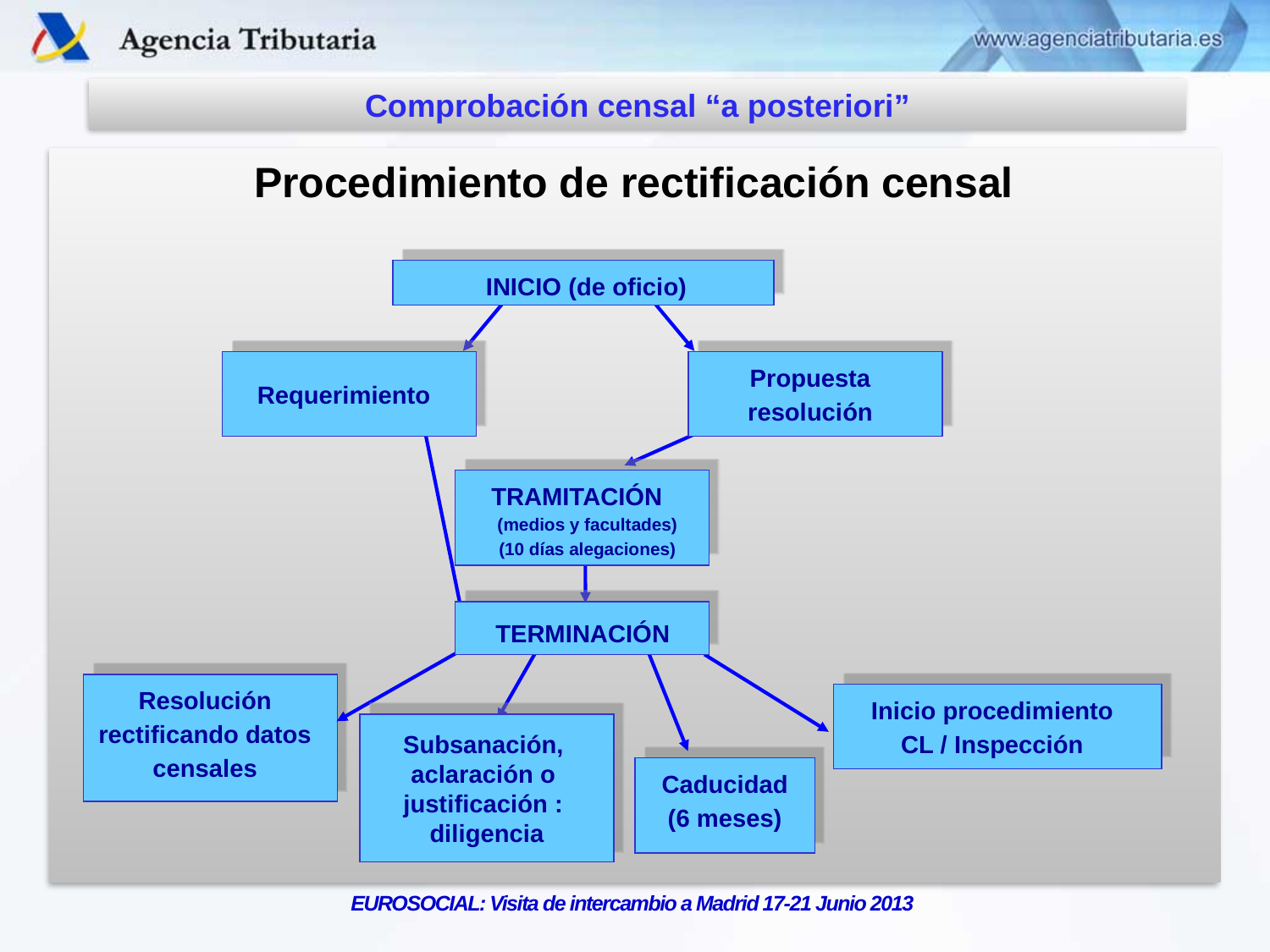

Comprobación censal “a posteriori”

Procedimiento de rectificación censal

INICIO (de oficio)

Propuesta resolución
Requerimiento

TRAMITACIÓN    (medios y facultades)
(10 días alegaciones)

TERMINACIÓN

Resolución rectificando datos censales

Inicio procedimiento
CL / Inspección
Subsanación,
aclaración o
justificación :
diligencia

Caducidad
(6 meses)
EUROSOCIAL: Visita de intercambio a Madrid 17-21 Junio 2013